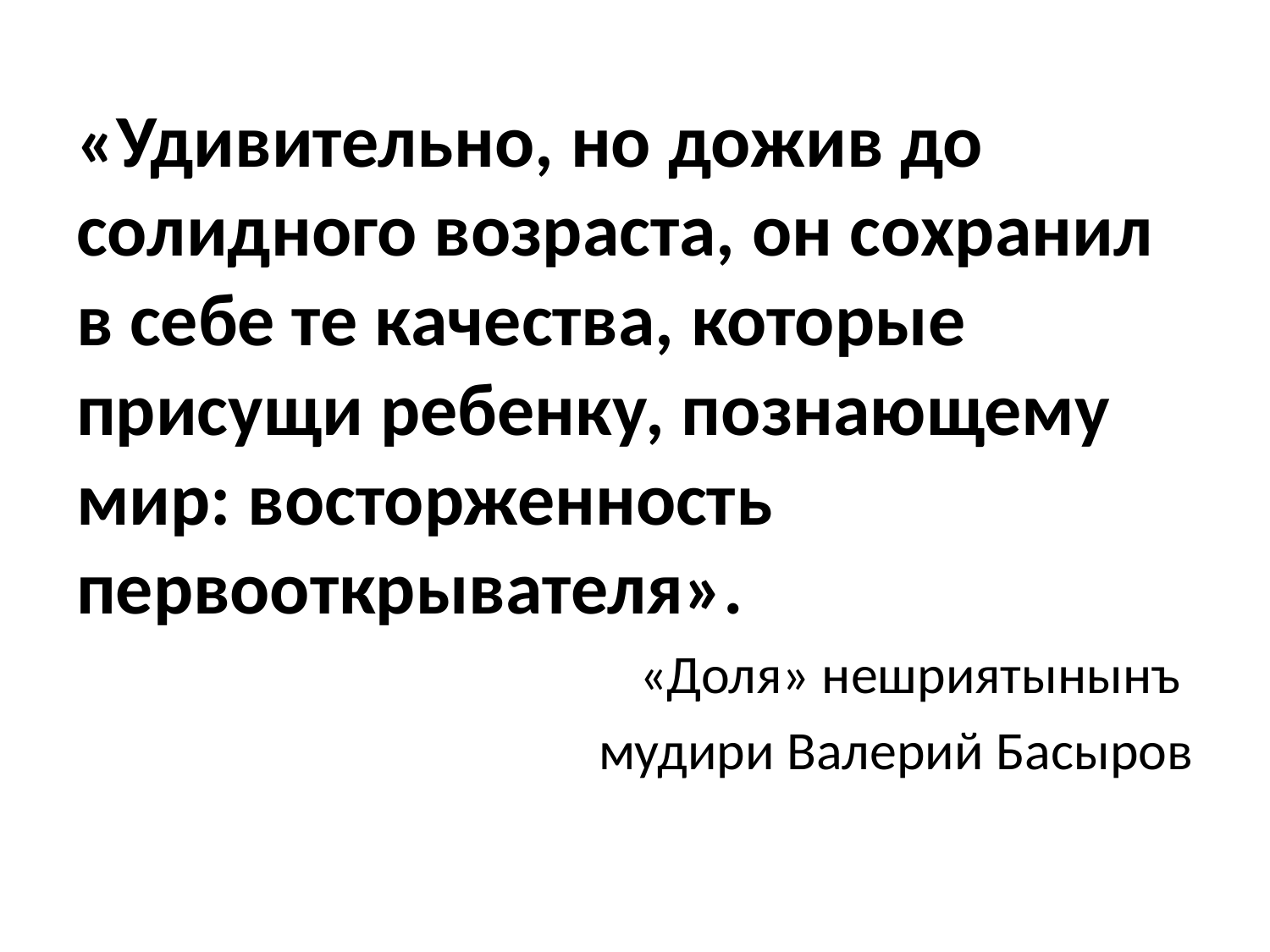

#
«Удивительно, но дожив до солидного возраста, он сохранил в себе те качества, которые присущи ребенку, познающему мир: восторженность первооткрывателя».
«Доля» нешриятынынъ
мудири Валерий Басыров